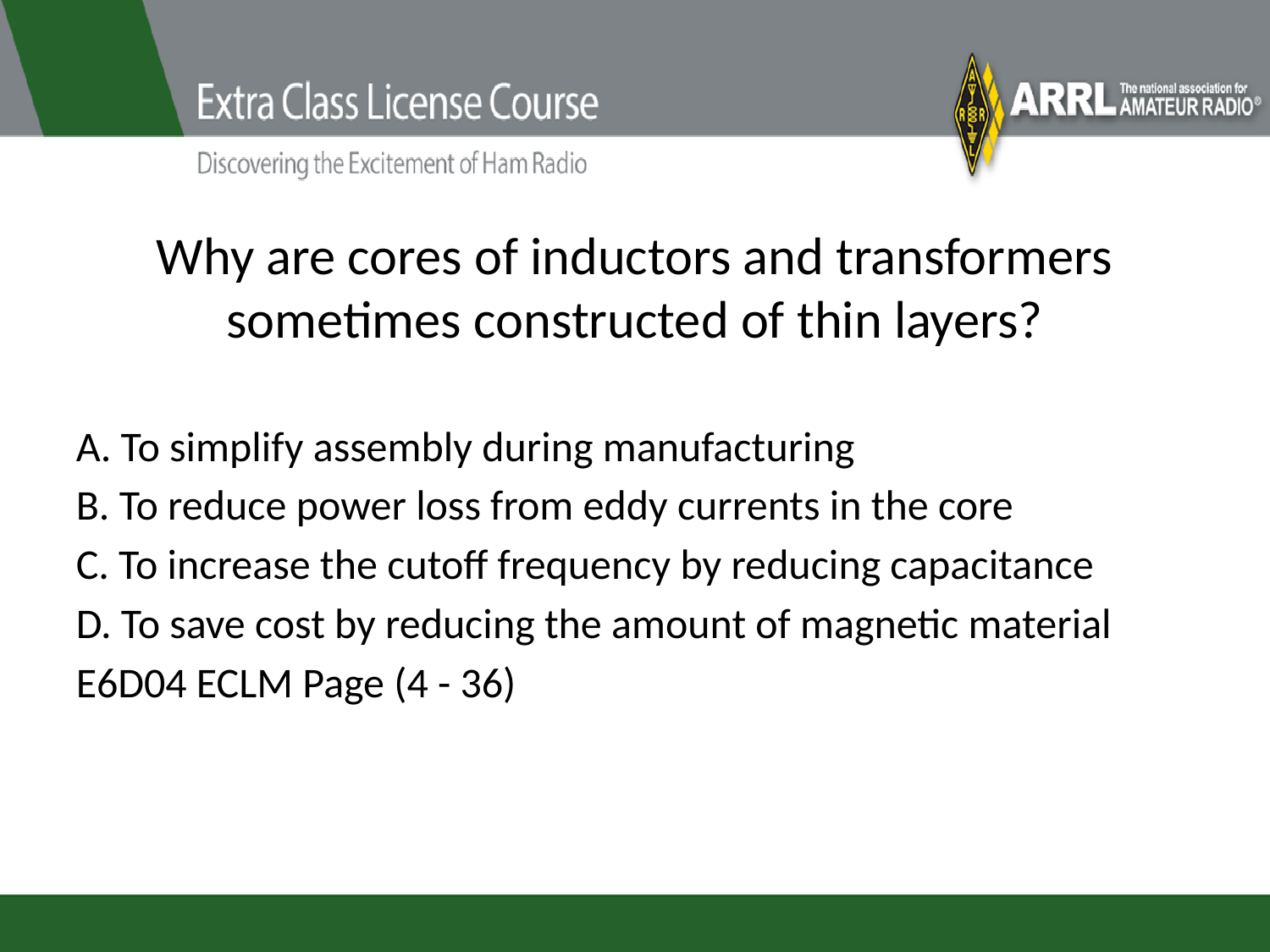

# Why are cores of inductors and transformers sometimes constructed of thin layers?
A. To simplify assembly during manufacturing
B. To reduce power loss from eddy currents in the core
C. To increase the cutoff frequency by reducing capacitance
D. To save cost by reducing the amount of magnetic material
E6D04 ECLM Page (4 - 36)